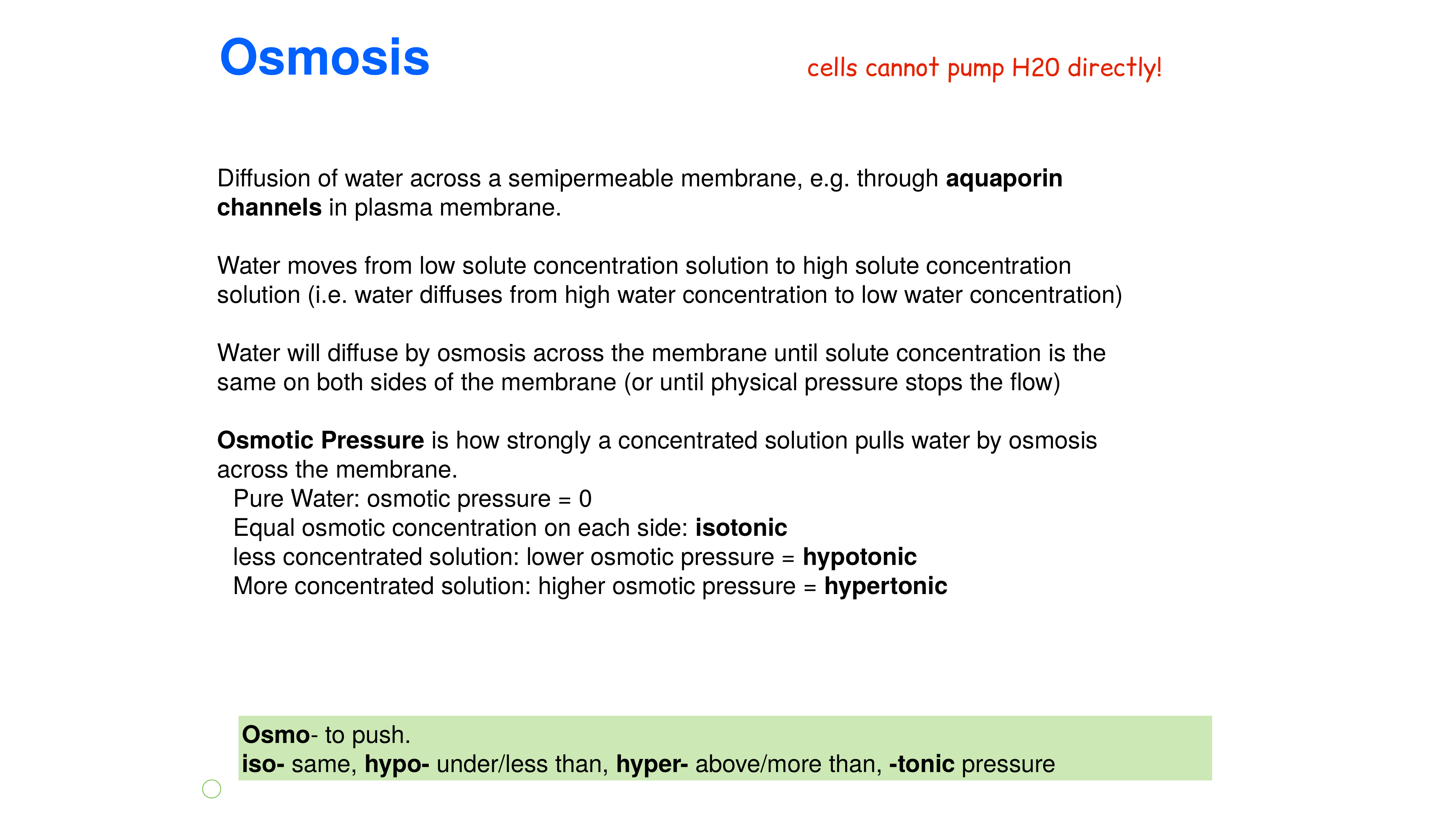

Osmosis
cells cannot pump H20 directly!
Diffusion of water across a semipermeable membrane, e.g. through aquaporin channels in plasma membrane.

Water moves from low solute concentration solution to high solute concentration solution (i.e. water diffuses from high water concentration to low water concentration)

Water will diffuse by osmosis across the membrane until solute concentration is the same on both sides of the membrane (or until physical pressure stops the flow)

Osmotic Pressure is how strongly a concentrated solution pulls water by osmosis across the membrane.
Pure Water: osmotic pressure = 0
Equal osmotic concentration on each side: isotonic
less concentrated solution: lower osmotic pressure = hypotonic
More concentrated solution: higher osmotic pressure = hypertonic
Osmo- to push.
iso- same, hypo- under/less than, hyper- above/more than, -tonic pressure